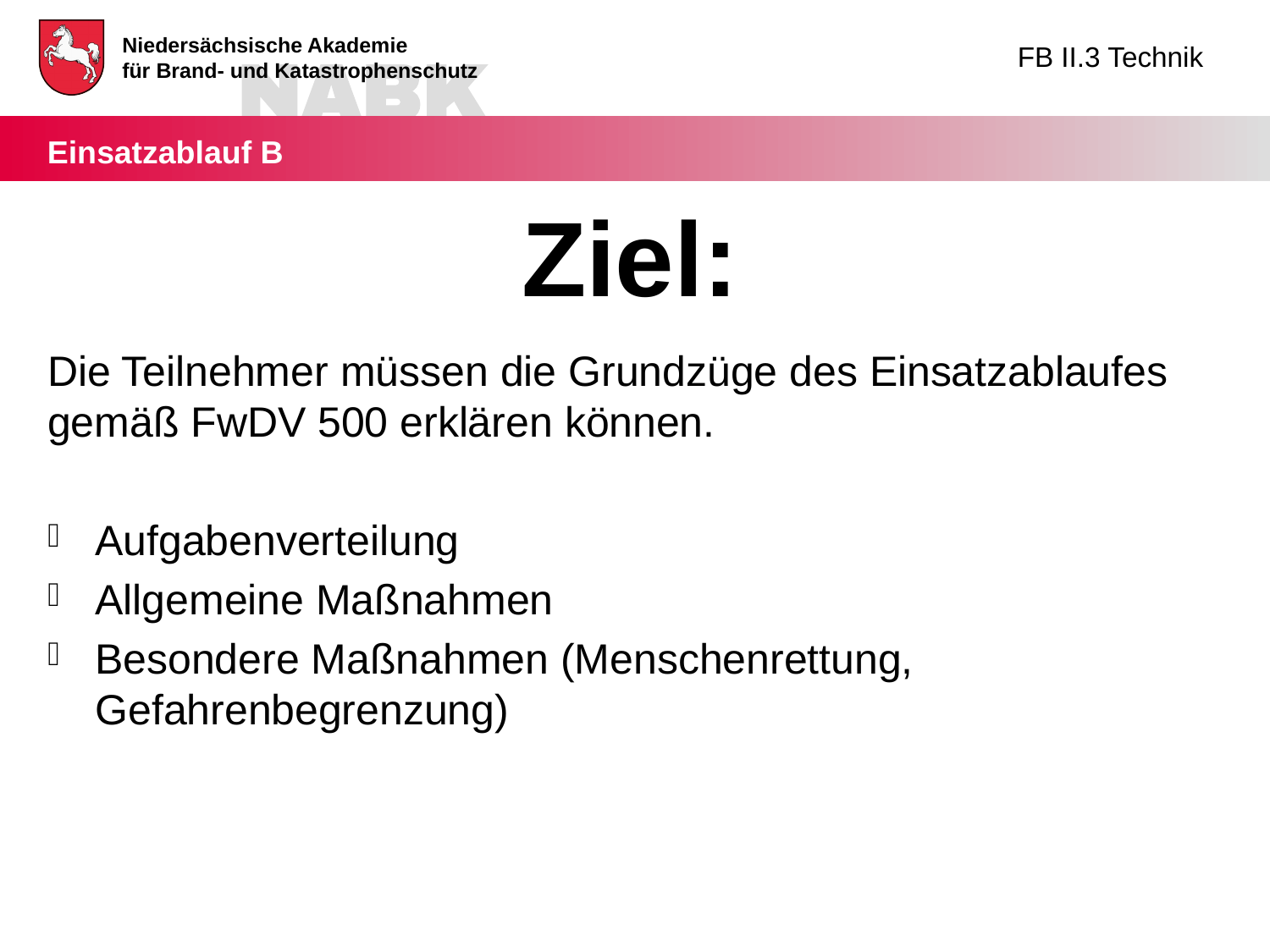

Ziel:

Die Teilnehmer müssen die Grundzüge des Einsatzablaufes gemäß FwDV 500 erklären können.

Aufgabenverteilung
Allgemeine Maßnahmen
Besondere Maßnahmen (Menschenrettung, Gefahrenbegrenzung)